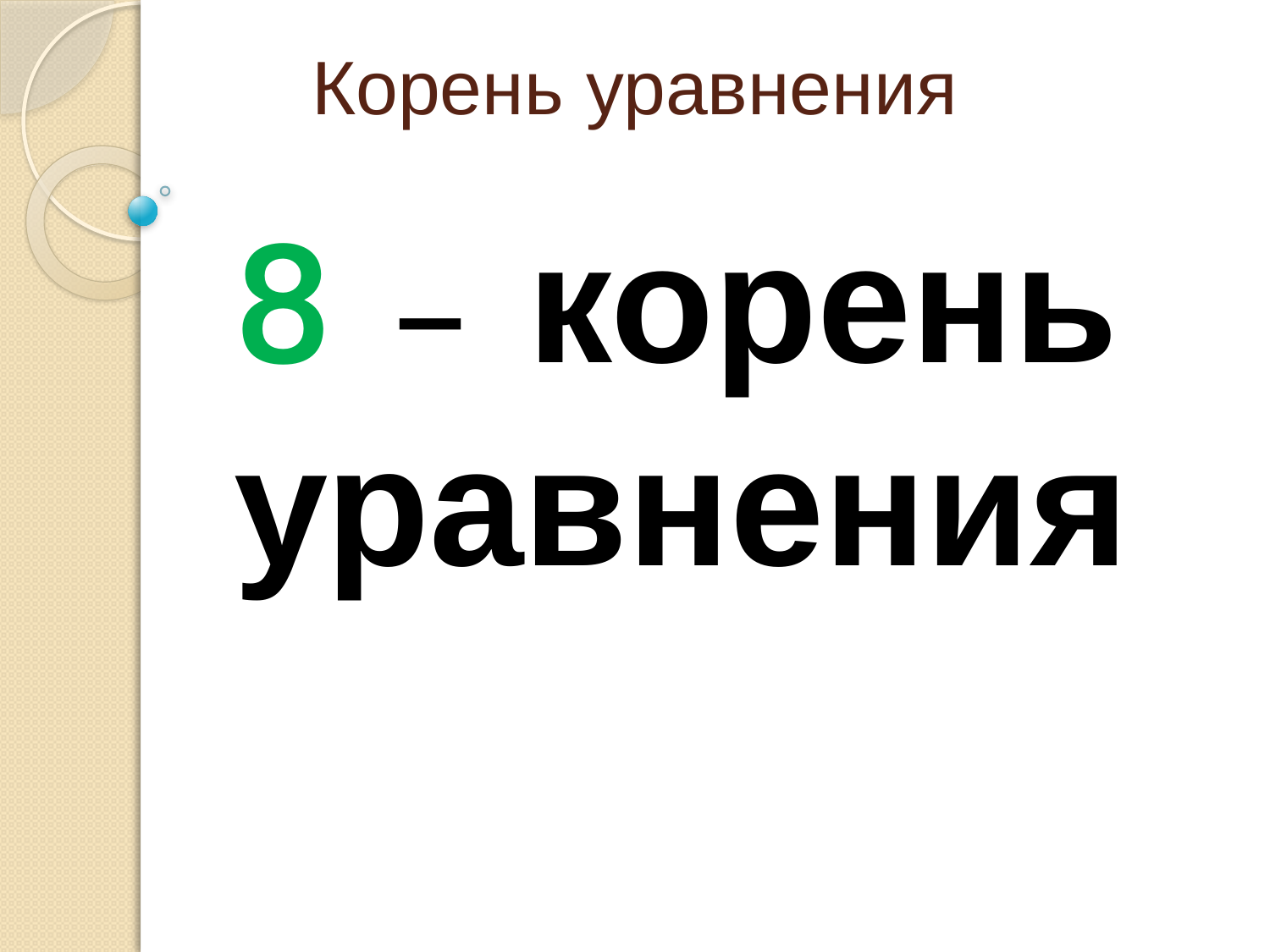

# Корень уравнения

8 – корень
уравнения